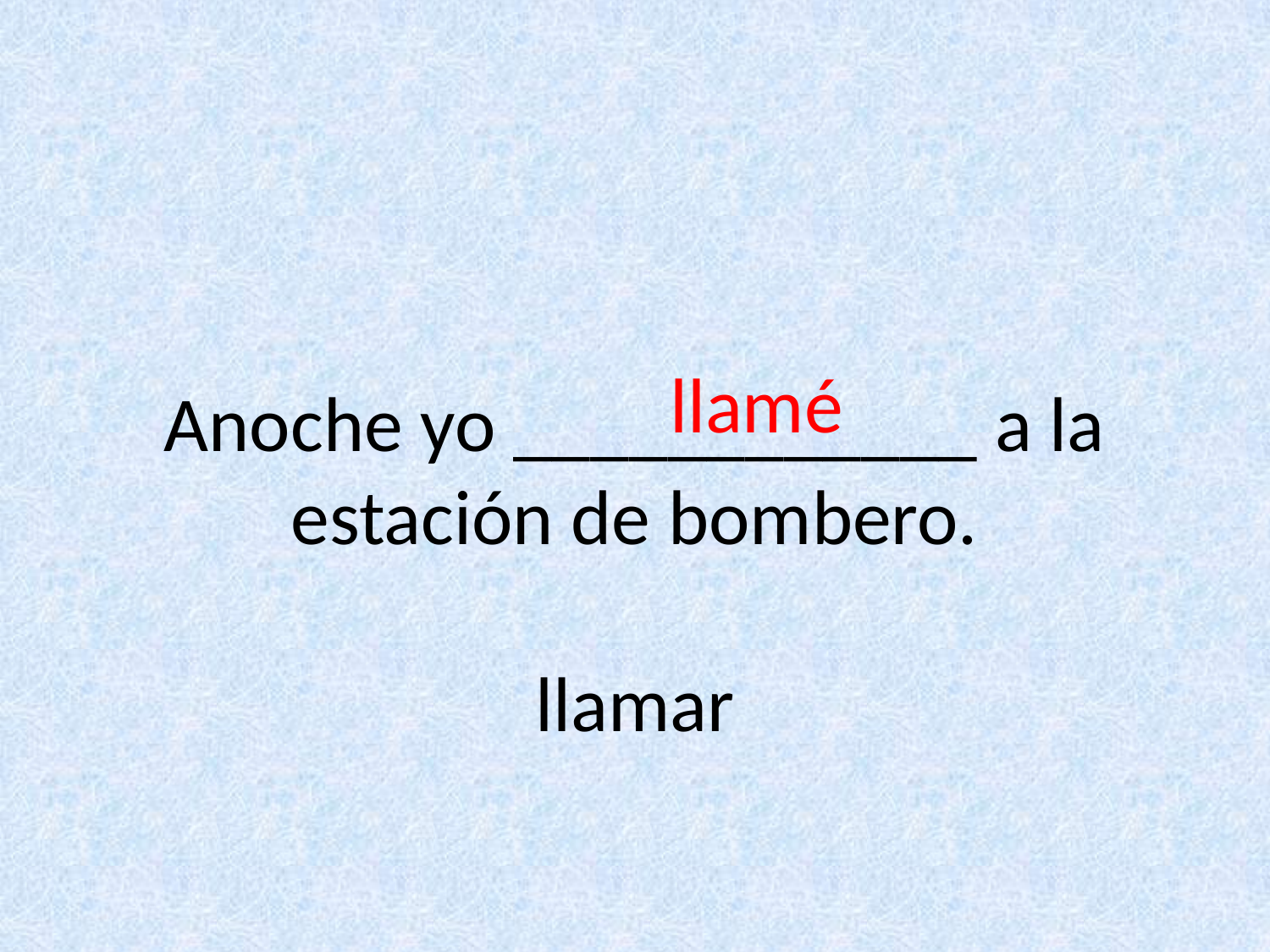

Anoche yo ____________ a la estación de bombero.
llamar
llamé